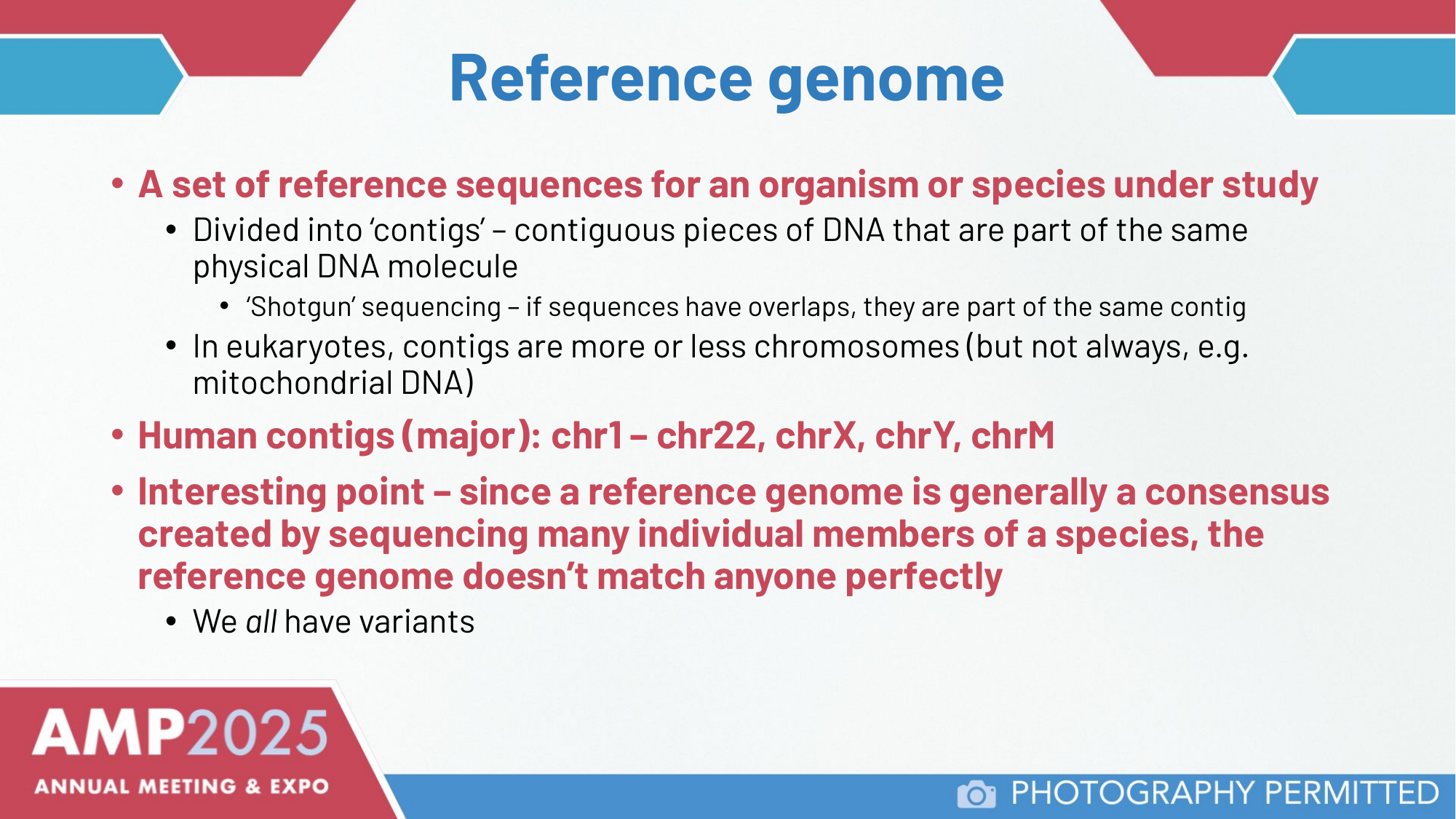

Reference genome
A set of reference sequences for an organism or species under study
Divided into ‘contigs’ – contiguous pieces of DNA that are part of the same physical DNA molecule
‘Shotgun’ sequencing – if sequences have overlaps, they are part of the same contig
In eukaryotes, contigs are more or less chromosomes (but not always, e.g. mitochondrial DNA)
Human contigs (major): chr1 – chr22, chrX, chrY, chrM
Interesting point – since a reference genome is generally a consensus created by sequencing many individual members of a species, the reference genome doesn’t match anyone perfectly
We all have variants